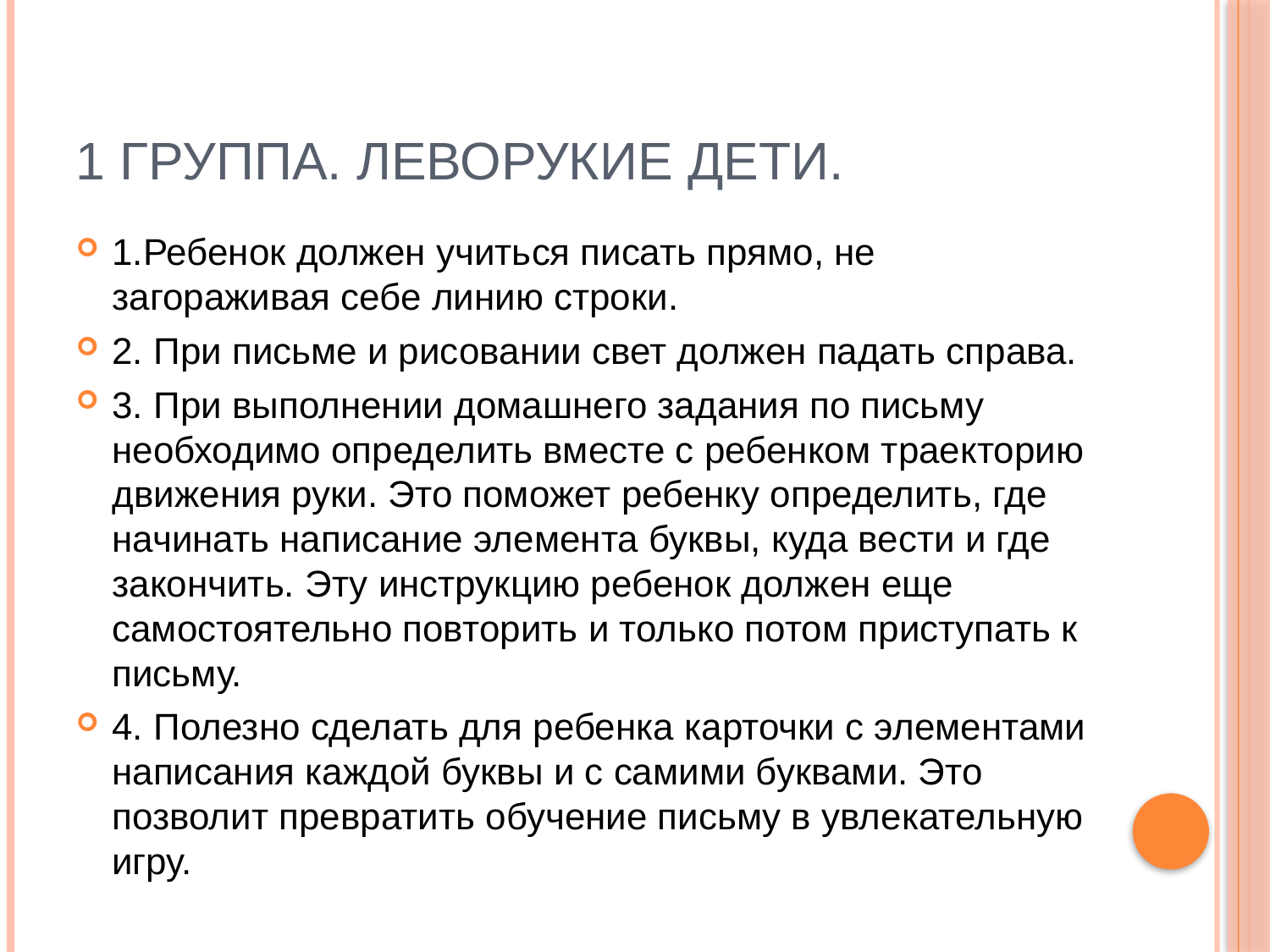

# 1 Группа. Леворукие дети.
1.Ребенок должен учиться писать прямо, не загораживая себе линию строки.
2. При письме и рисовании свет должен падать справа.
3. При выполнении домашнего задания по письму необходимо определить вместе с ребенком траекторию движения руки. Это поможет ребенку определить, где начинать написание элемента буквы, куда вести и где закончить. Эту инструкцию ребенок должен еще самостоятельно повторить и только потом приступать к письму.
4. Полезно сделать для ребенка карточки с элементами написания каждой буквы и с самими буквами. Это позволит превратить обучение письму в увлекательную игру.